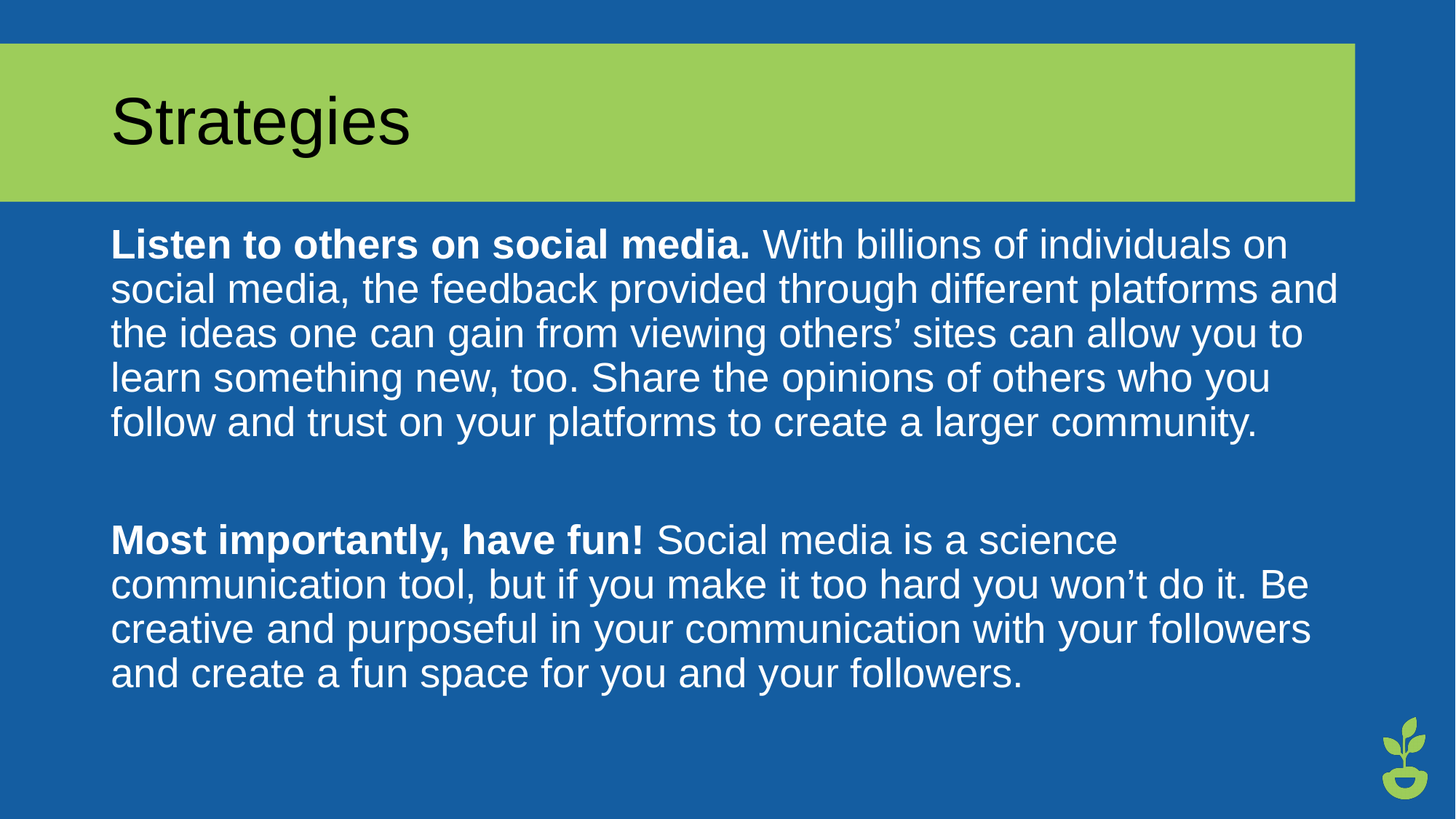

# Strategies
Listen to others on social media. With billions of individuals on social media, the feedback provided through different platforms and the ideas one can gain from viewing others’ sites can allow you to learn something new, too. Share the opinions of others who you follow and trust on your platforms to create a larger community.

Most importantly, have fun! Social media is a science communication tool, but if you make it too hard you won’t do it. Be creative and purposeful in your communication with your followers and create a fun space for you and your followers.